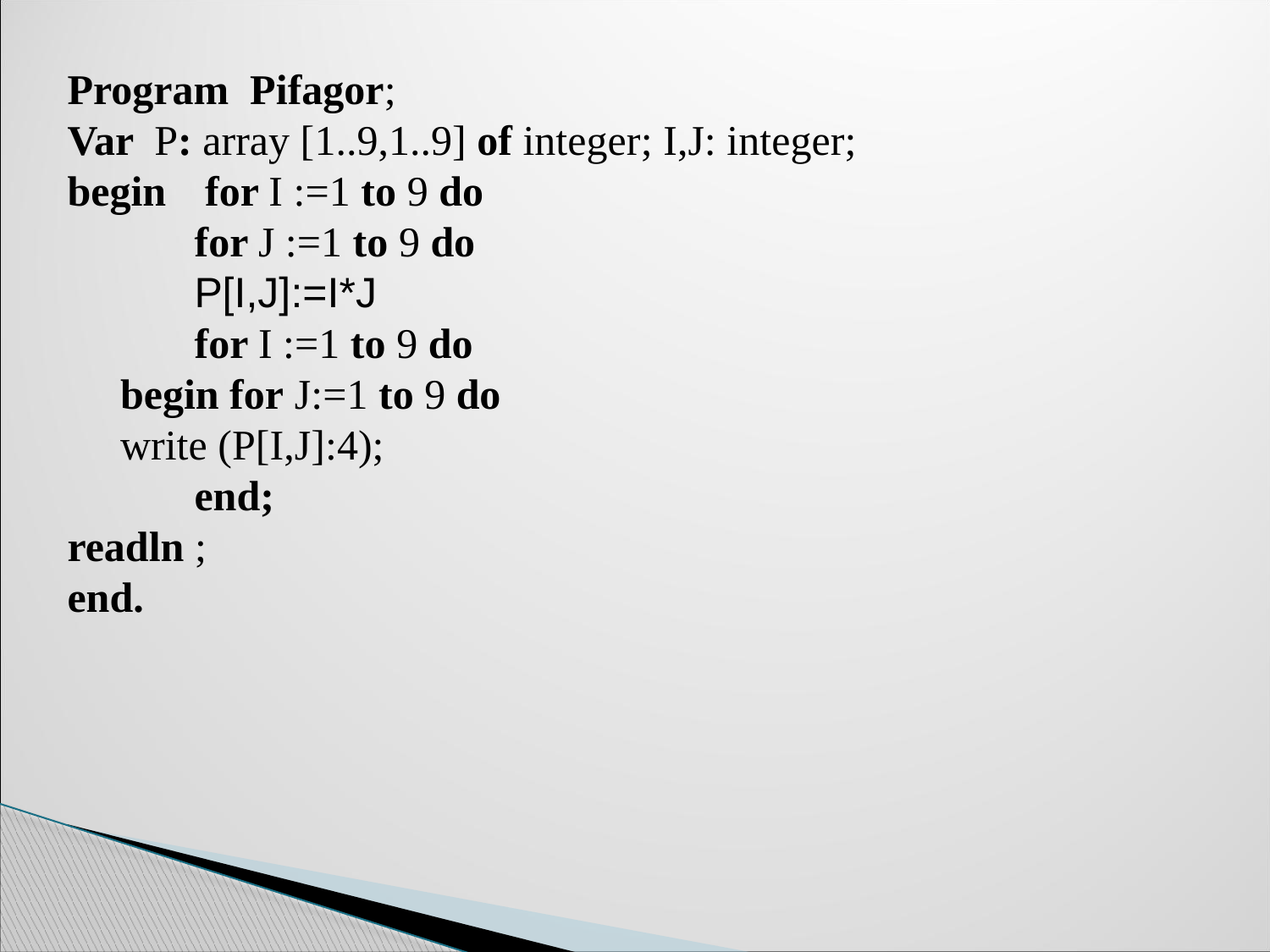

Program  Pifagor;
Var  P: array [1..9,1..9] of integer; I,J: integer;
begin 	 for I :=1 to 9 do
	for J :=1 to 9 do
	Р[I,J]:=I*J
	for I :=1 to 9 do
     begin for J:=1 to 9 do
     write (P[I,J]:4);
	end;
readln ;
end.